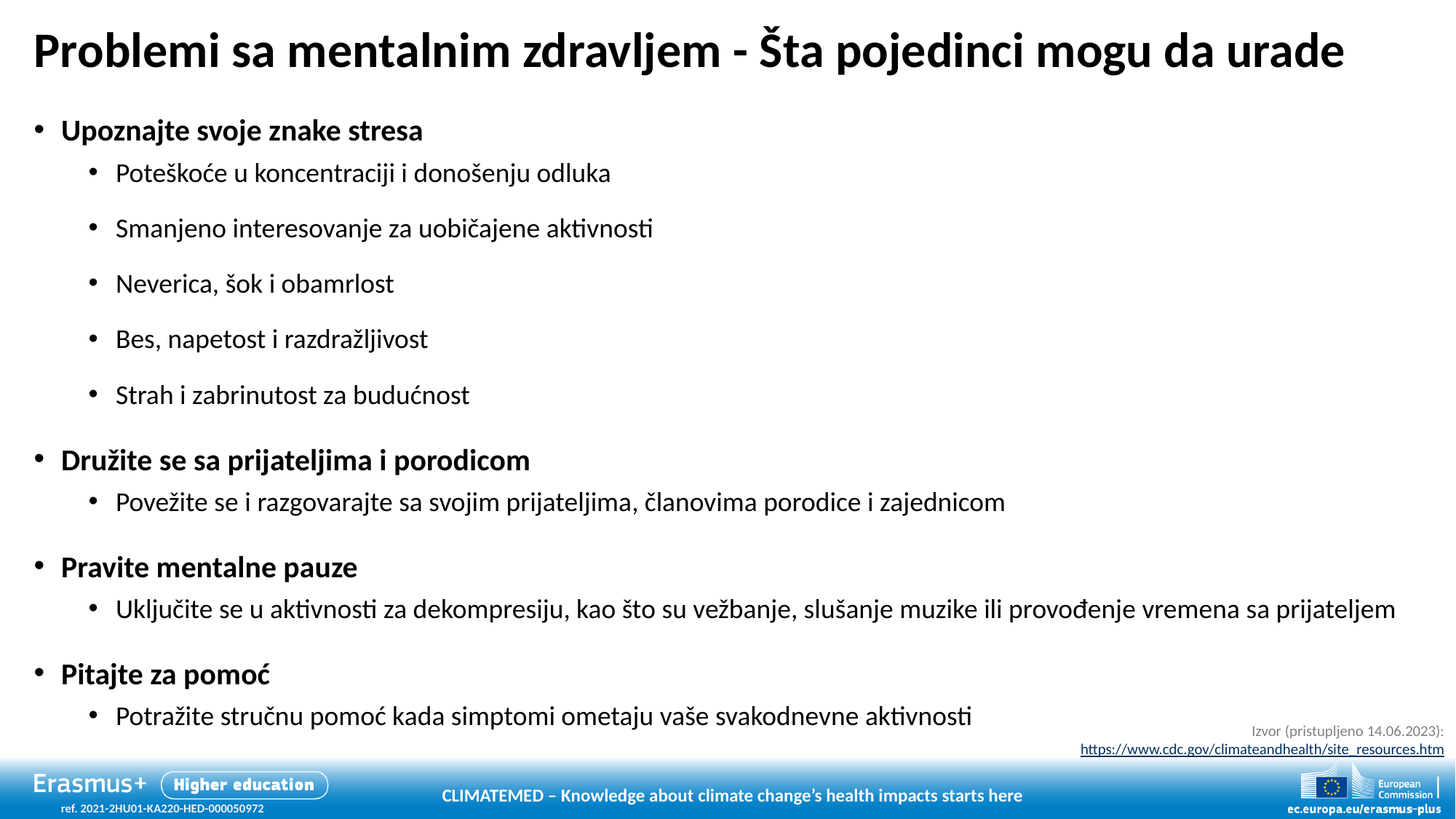

# Problemi sa mentalnim zdravljem - Šta pojedinci mogu da urade
Upoznajte svoje znake stresa
Poteškoće u koncentraciji i donošenju odluka
Smanjeno interesovanje za uobičajene aktivnosti
Neverica, šok i obamrlost
Bes, napetost i razdražljivost
Strah i zabrinutost za budućnost
Družite se sa prijateljima i porodicom
Povežite se i razgovarajte sa svojim prijateljima, članovima porodice i zajednicom
Pravite mentalne pauze
Uključite se u aktivnosti za dekompresiju, kao što su vežbanje, slušanje muzike ili provođenje vremena sa prijateljem
Pitajte za pomoć
Potražite stručnu pomoć kada simptomi ometaju vaše svakodnevne aktivnosti

Izvor (pristupljeno 14.06.2023):
 https://www.cdc.gov/climateandhealth/site_resources.htm